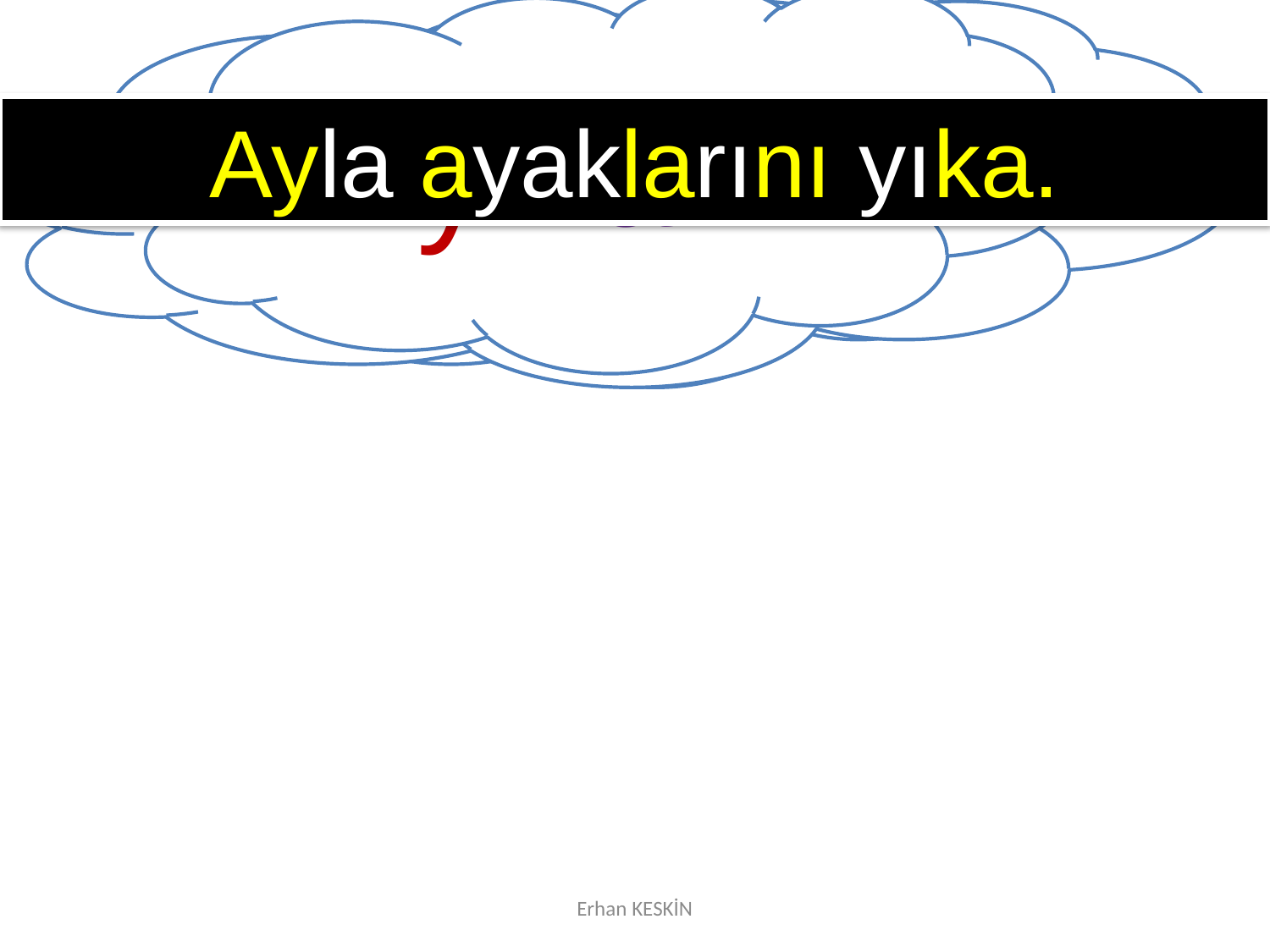

ayaklarını
Ayla
yıka.
Ayla ayaklarını yıka.
Erhan KESKİN